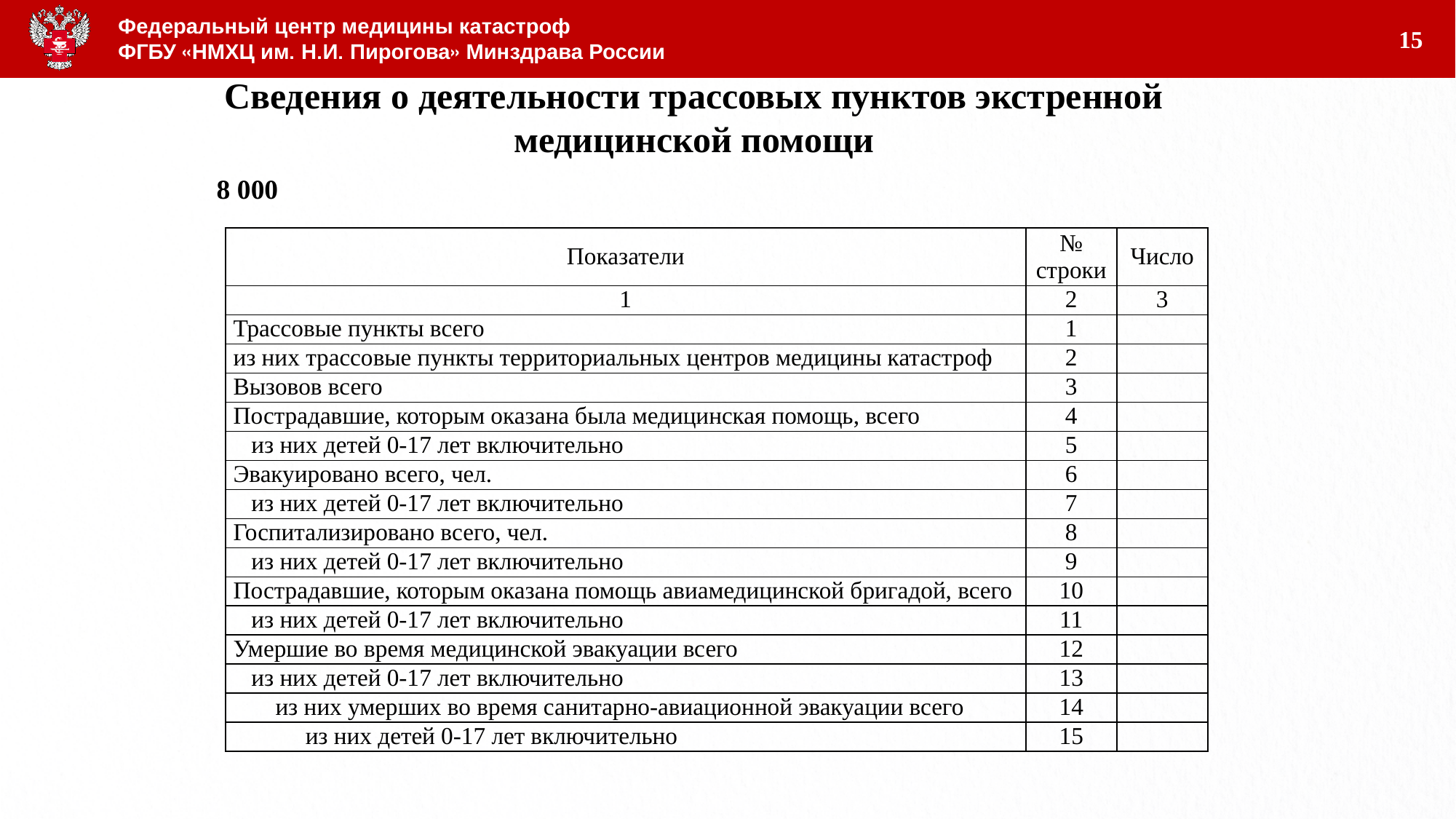

15
Сведения о деятельности трассовых пунктов экстренной медицинской помощи
8 000
| Показатели | № строки | Число |
| --- | --- | --- |
| 1 | 2 | 3 |
| Трассовые пункты всего | 1 |  |
| из них трассовые пункты территориальных центров медицины катастроф | 2 |  |
| Вызовов всего | 3 |  |
| Пострадавшие, которым оказана была медицинская помощь, всего | 4 |  |
| из них детей 0-17 лет включительно | 5 |  |
| Эвакуировано всего, чел. | 6 |  |
| из них детей 0-17 лет включительно | 7 |  |
| Госпитализировано всего, чел. | 8 |  |
| из них детей 0-17 лет включительно | 9 |  |
| Пострадавшие, которым оказана помощь авиамедицинской бригадой, всего | 10 |  |
| из них детей 0-17 лет включительно | 11 |  |
| Умершие во время медицинской эвакуации всего | 12 |  |
| из них детей 0-17 лет включительно | 13 |  |
| из них умерших во время санитарно-авиационной эвакуации всего | 14 |  |
| из них детей 0-17 лет включительно | 15 |  |